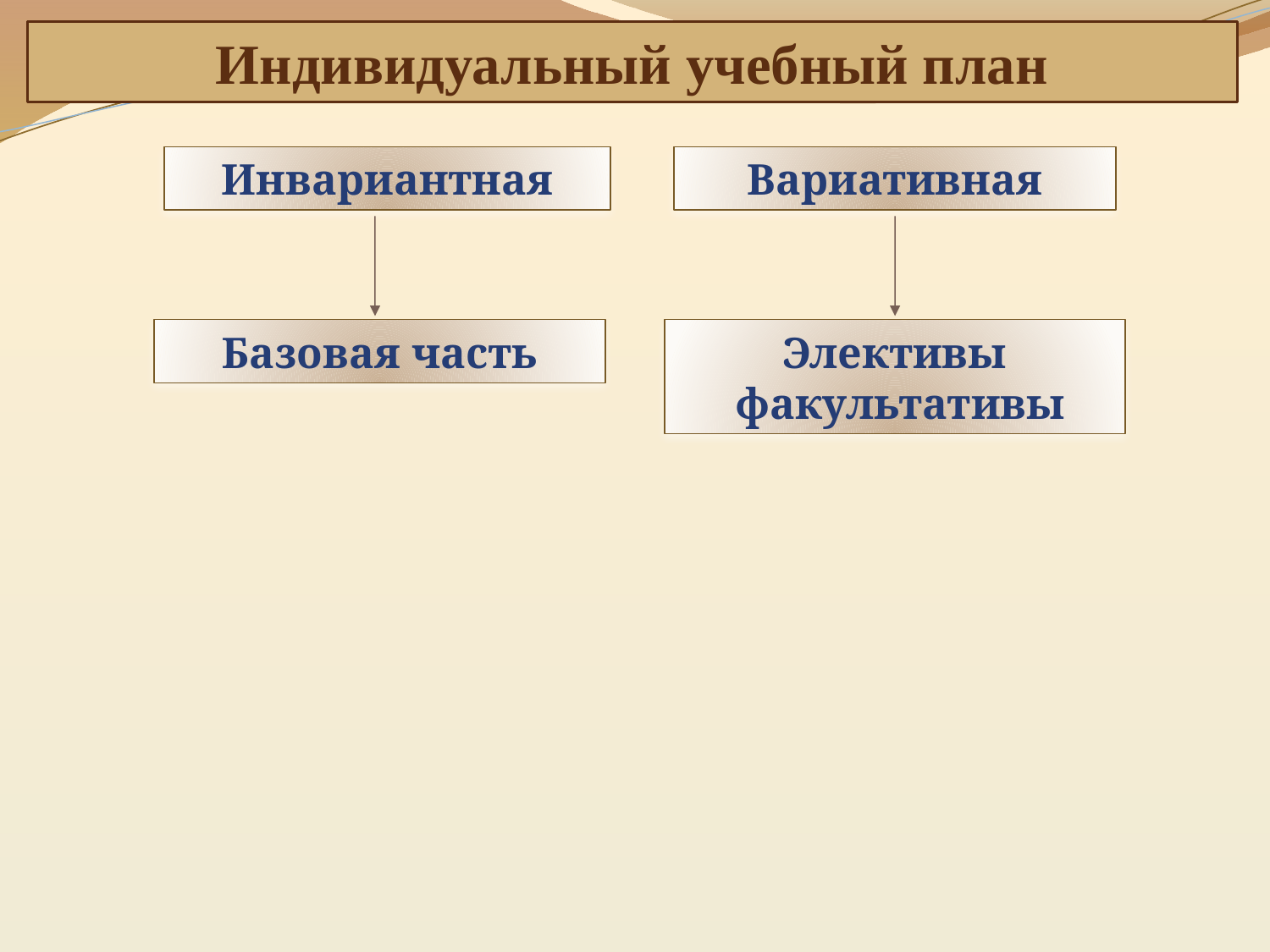

Индивидуальный учебный план
Инвариантная
Вариативная

Базовая часть
Элективы
 факультативы